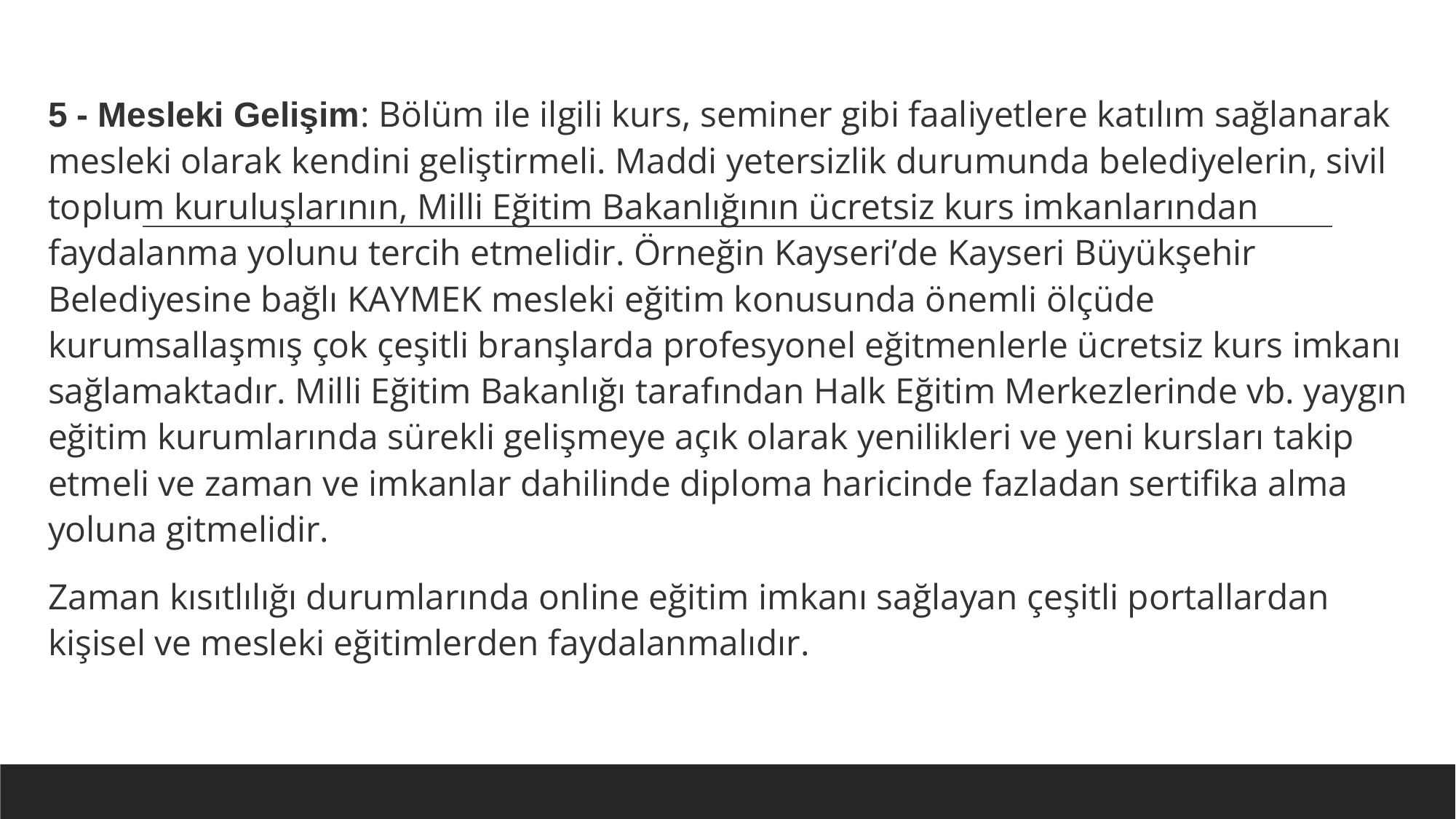

5 - Mesleki Gelişim: Bölüm ile ilgili kurs, seminer gibi faaliyetlere katılım sağlanarak mesleki olarak kendini geliştirmeli. Maddi yetersizlik durumunda belediyelerin, sivil toplum kuruluşlarının, Milli Eğitim Bakanlığının ücretsiz kurs imkanlarından faydalanma yolunu tercih etmelidir. Örneğin Kayseri’de Kayseri Büyükşehir Belediyesine bağlı KAYMEK mesleki eğitim konusunda önemli ölçüde kurumsallaşmış çok çeşitli branşlarda profesyonel eğitmenlerle ücretsiz kurs imkanı sağlamaktadır. Milli Eğitim Bakanlığı tarafından Halk Eğitim Merkezlerinde vb. yaygın eğitim kurumlarında sürekli gelişmeye açık olarak yenilikleri ve yeni kursları takip etmeli ve zaman ve imkanlar dahilinde diploma haricinde fazladan sertifika alma yoluna gitmelidir.
Zaman kısıtlılığı durumlarında online eğitim imkanı sağlayan çeşitli portallardan kişisel ve mesleki eğitimlerden faydalanmalıdır.